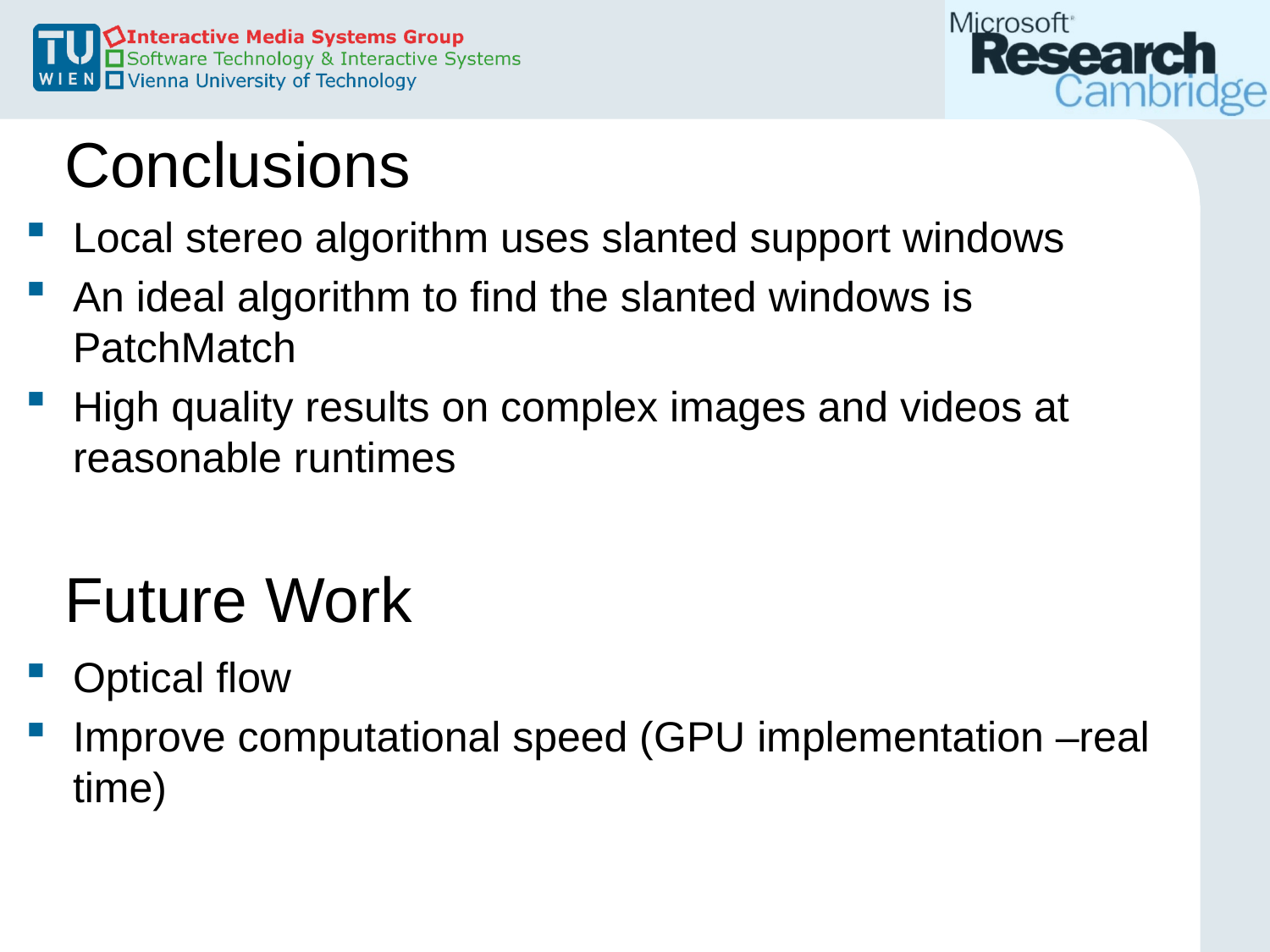

# Conclusions
Local stereo algorithm uses slanted support windows
An ideal algorithm to find the slanted windows is PatchMatch
High quality results on complex images and videos at reasonable runtimes
Future Work
Optical flow
Improve computational speed (GPU implementation –real time)